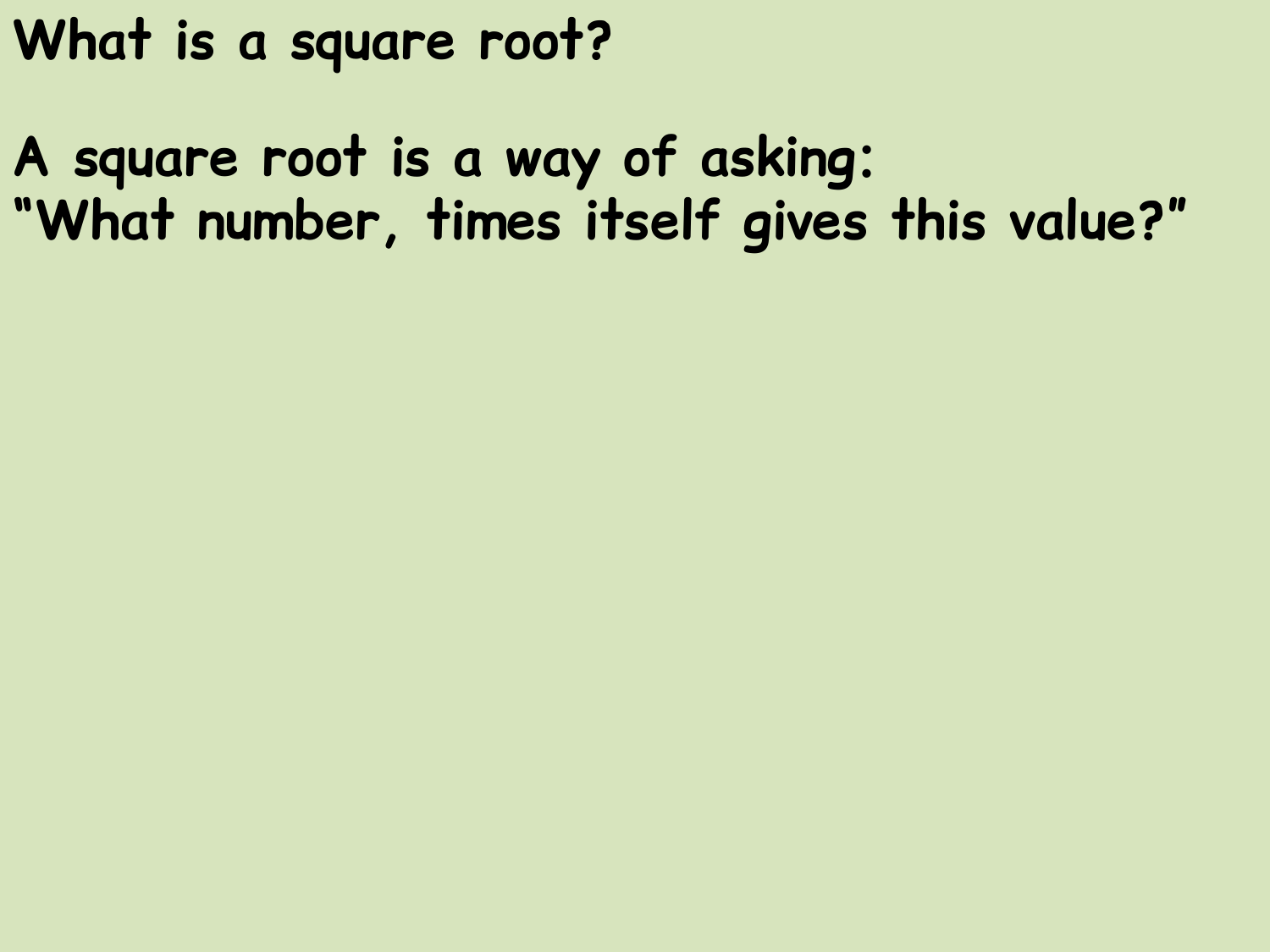

What is a square root?
A square root is a way of asking:
“What number, times itself gives this value?”